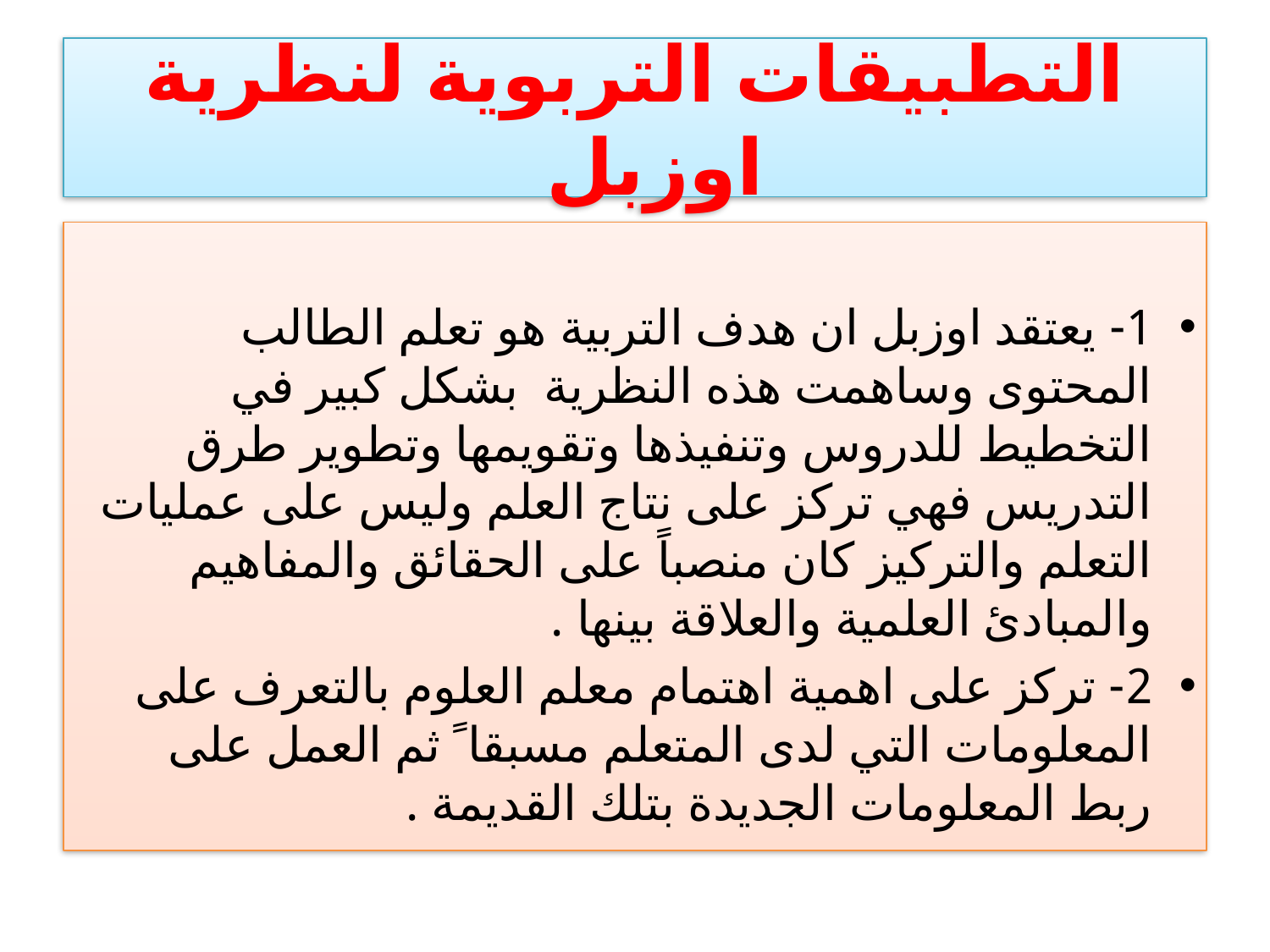

# التطبيقات التربوية لنظرية اوزبل

1- يعتقد اوزبل ان هدف التربية هو تعلم الطالب المحتوى وساهمت هذه النظرية  بشكل كبير في التخطيط للدروس وتنفيذها وتقويمها وتطوير طرق التدريس فهي تركز على نتاج العلم وليس على عمليات التعلم والتركيز كان منصباً على الحقائق والمفاهيم والمبادئ العلمية والعلاقة بينها .
2- تركز على اهمية اهتمام معلم العلوم بالتعرف على المعلومات التي لدى المتعلم مسبقا ً ثم العمل على ربط المعلومات الجديدة بتلك القديمة .